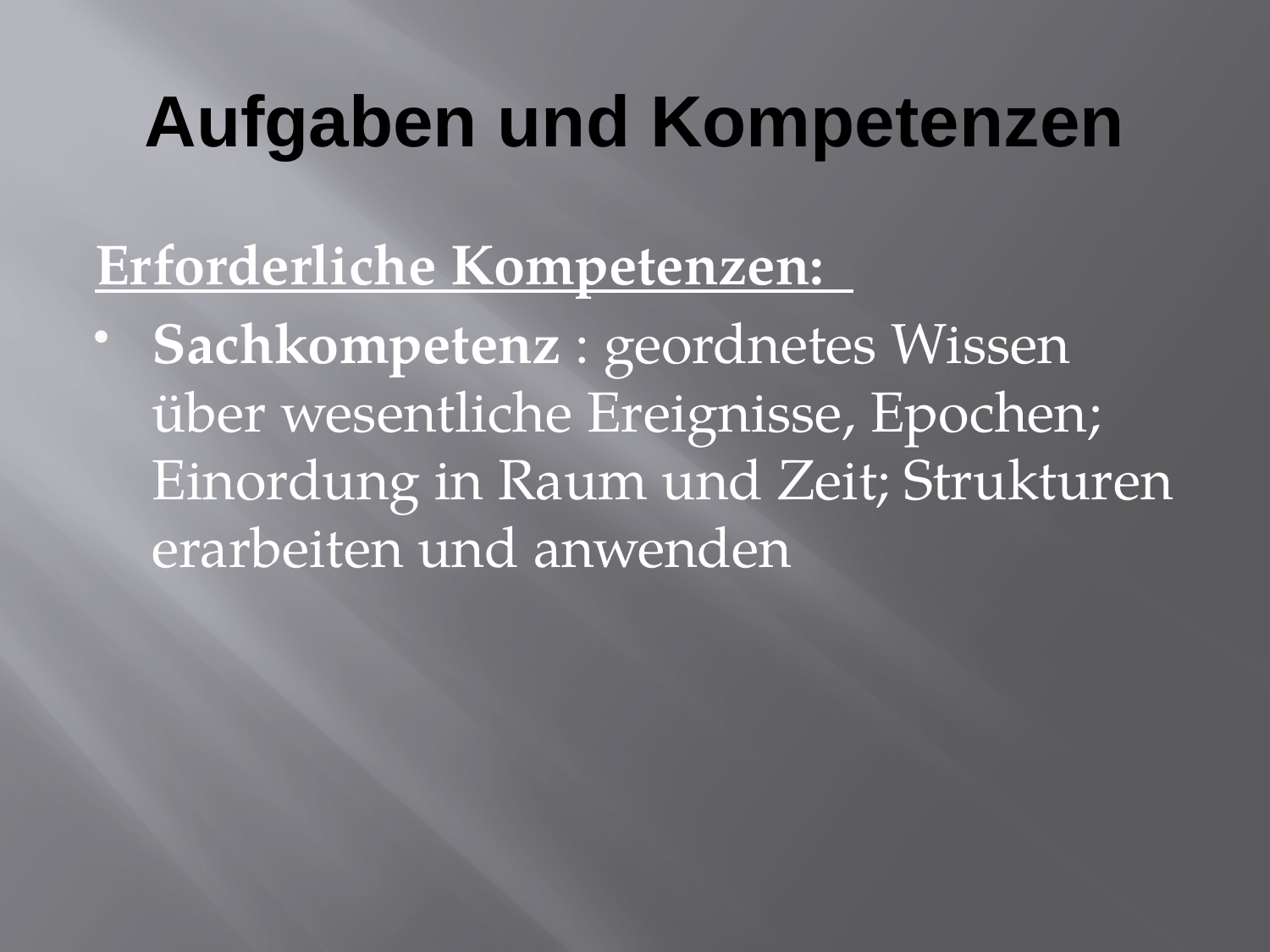

# Aufgaben und Kompetenzen
Erforderliche Kompetenzen:
Sachkompetenz : geordnetes Wissen über wesentliche Ereignisse, Epochen; Einordung in Raum und Zeit; Strukturen erarbeiten und anwenden